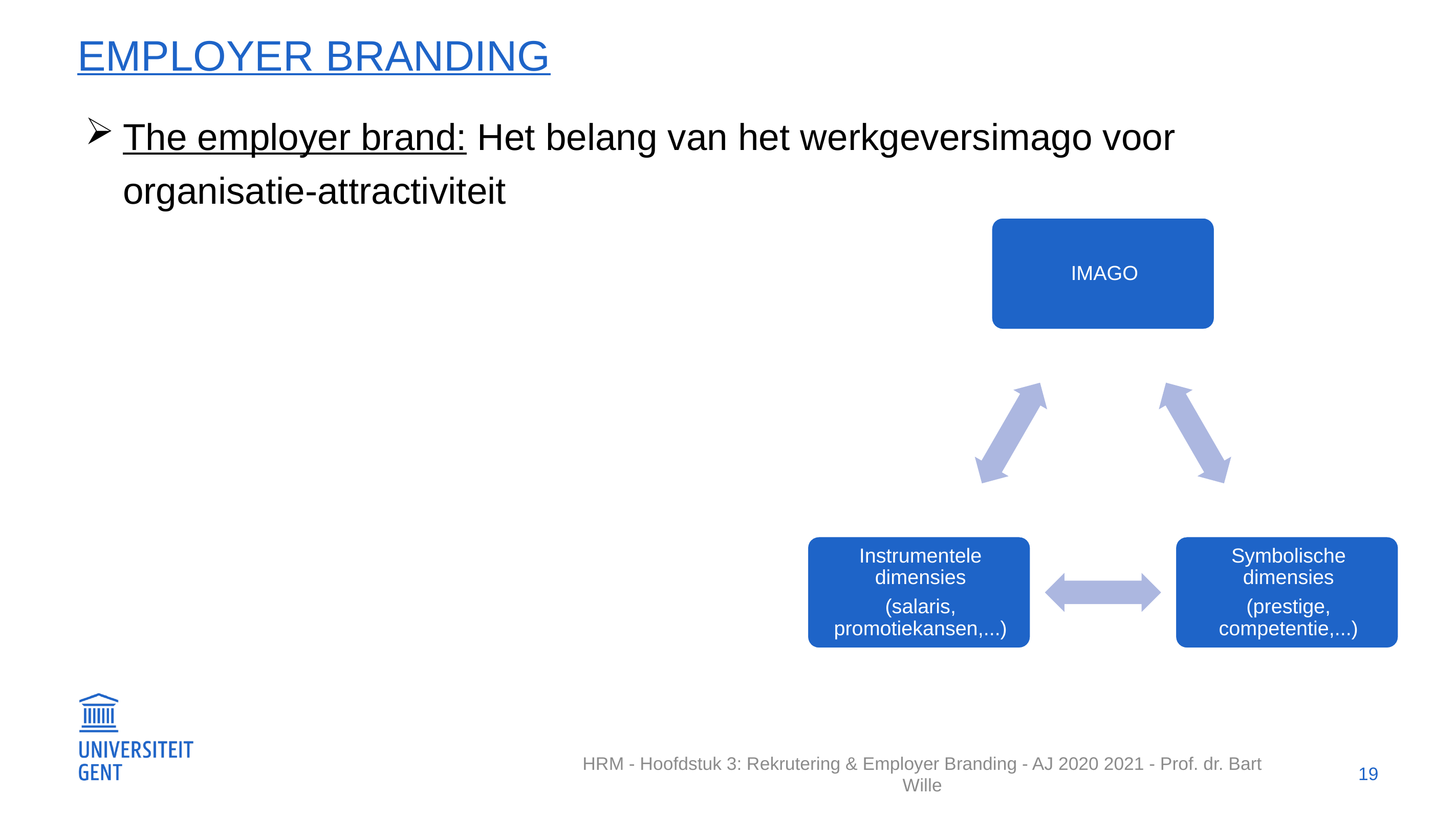

# employer branding
The employer brand: Het belang van het werkgeversimago voor organisatie-attractiviteit

IMAGO

Symbolische dimensies
(prestige, competentie,...)

Instrumentele dimensies
(salaris, promotiekansen,...)

19
HRM - Hoofdstuk 3: Rekrutering & Employer Branding - AJ 2020 2021 - Prof. dr. Bart Wille